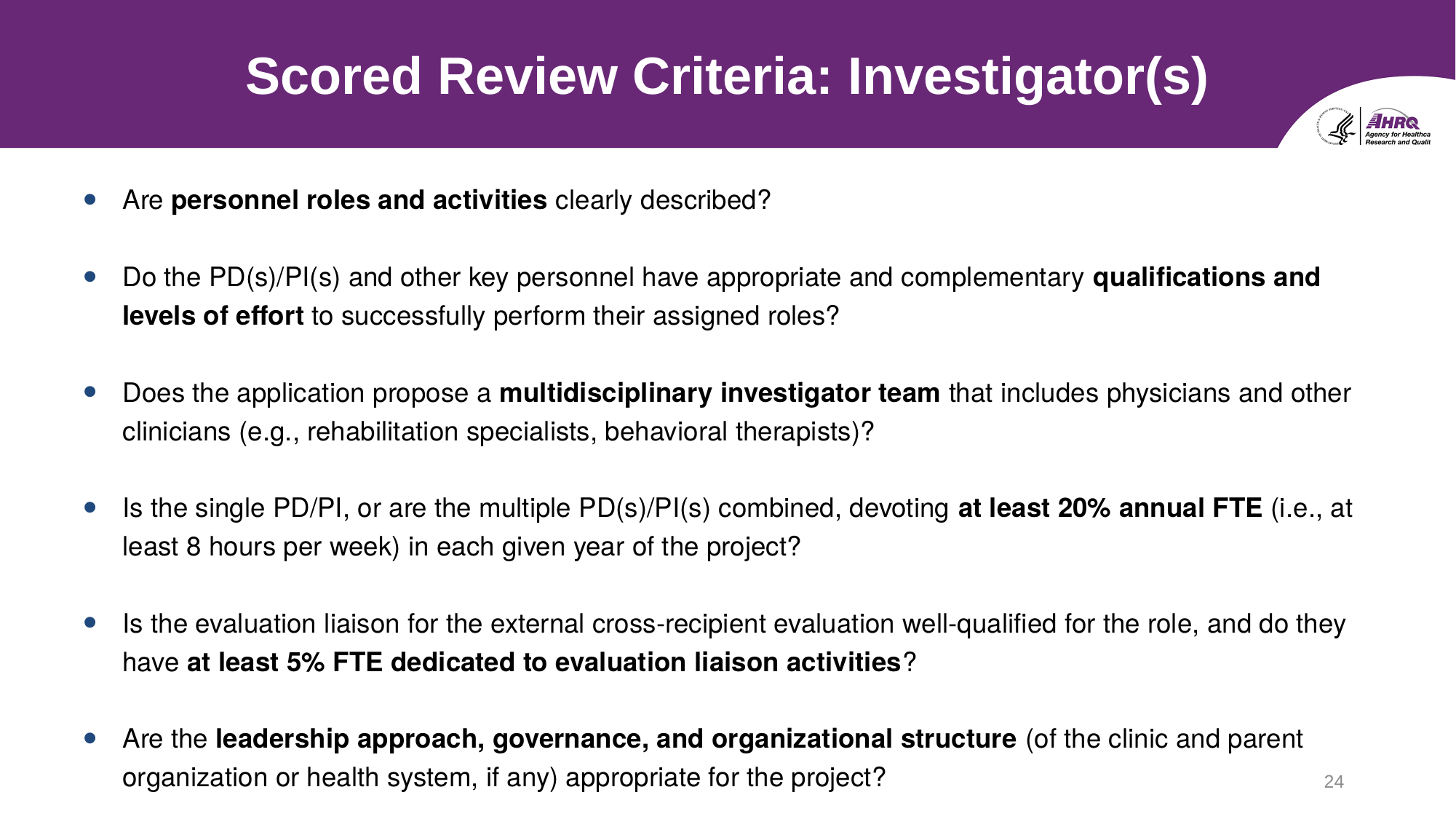

# Scored Review Criteria: Investigator(s)
Are personnel roles and activities clearly described?

Do the PD(s)/PI(s) and other key personnel have appropriate and complementary qualifications and levels of effort to successfully perform their assigned roles?

Does the application propose a multidisciplinary investigator team that includes physicians and other clinicians (e.g., rehabilitation specialists, behavioral therapists)?

Is the single PD/PI, or are the multiple PD(s)/PI(s) combined, devoting at least 20% annual FTE (i.e., at least 8 hours per week) in each given year of the project?

Is the evaluation liaison for the external cross-recipient evaluation well-qualified for the role, and do they have at least 5% FTE dedicated to evaluation liaison activities?

Are the leadership approach, governance, and organizational structure (of the clinic and parent organization or health system, if any) appropriate for the project?

24